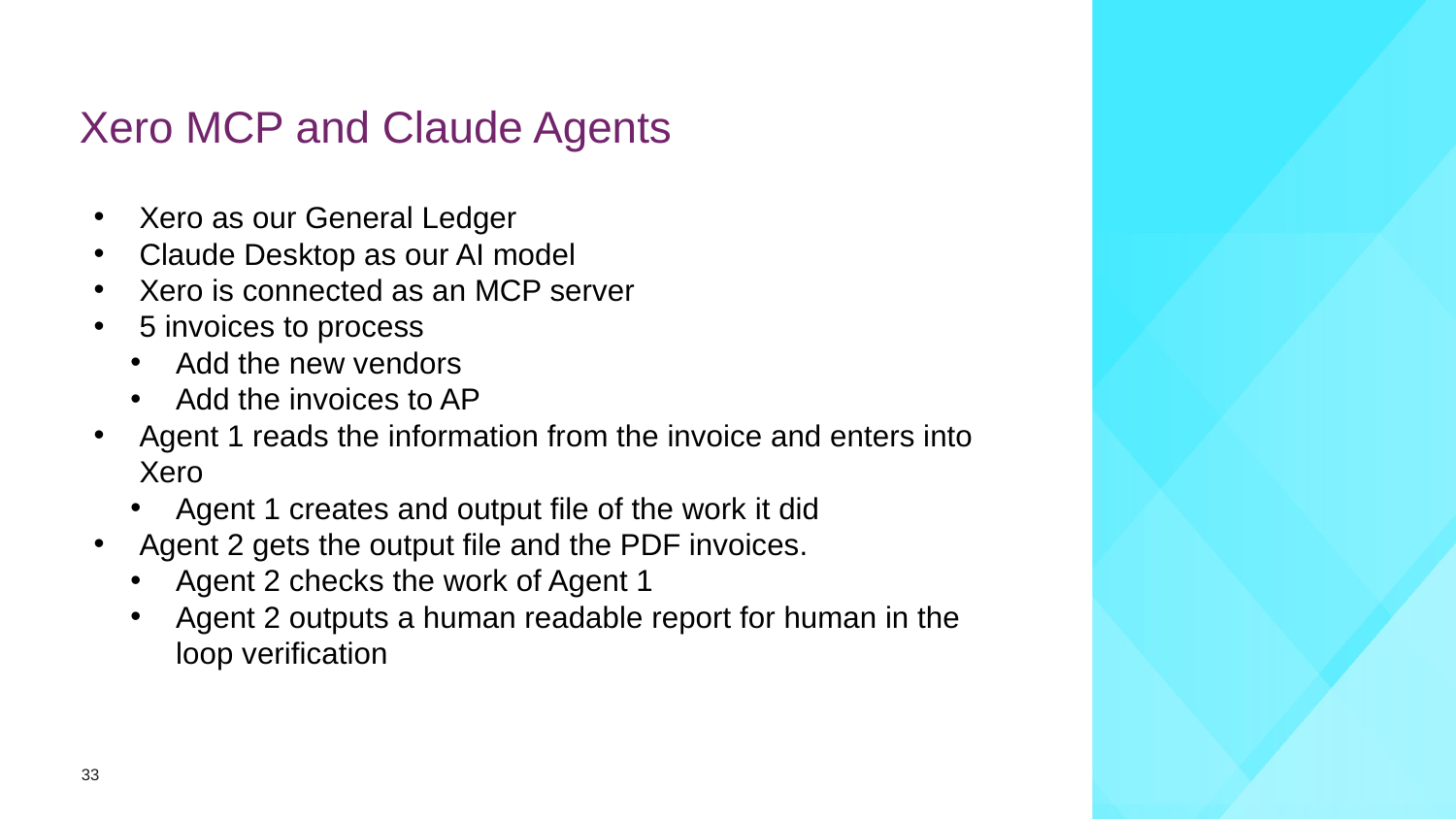

# Xero MCP and Claude Agents
Xero as our General Ledger
Claude Desktop as our AI model
Xero is connected as an MCP server
5 invoices to process
Add the new vendors
Add the invoices to AP
Agent 1 reads the information from the invoice and enters into Xero
Agent 1 creates and output file of the work it did
Agent 2 gets the output file and the PDF invoices.
Agent 2 checks the work of Agent 1
Agent 2 outputs a human readable report for human in the loop verification

33